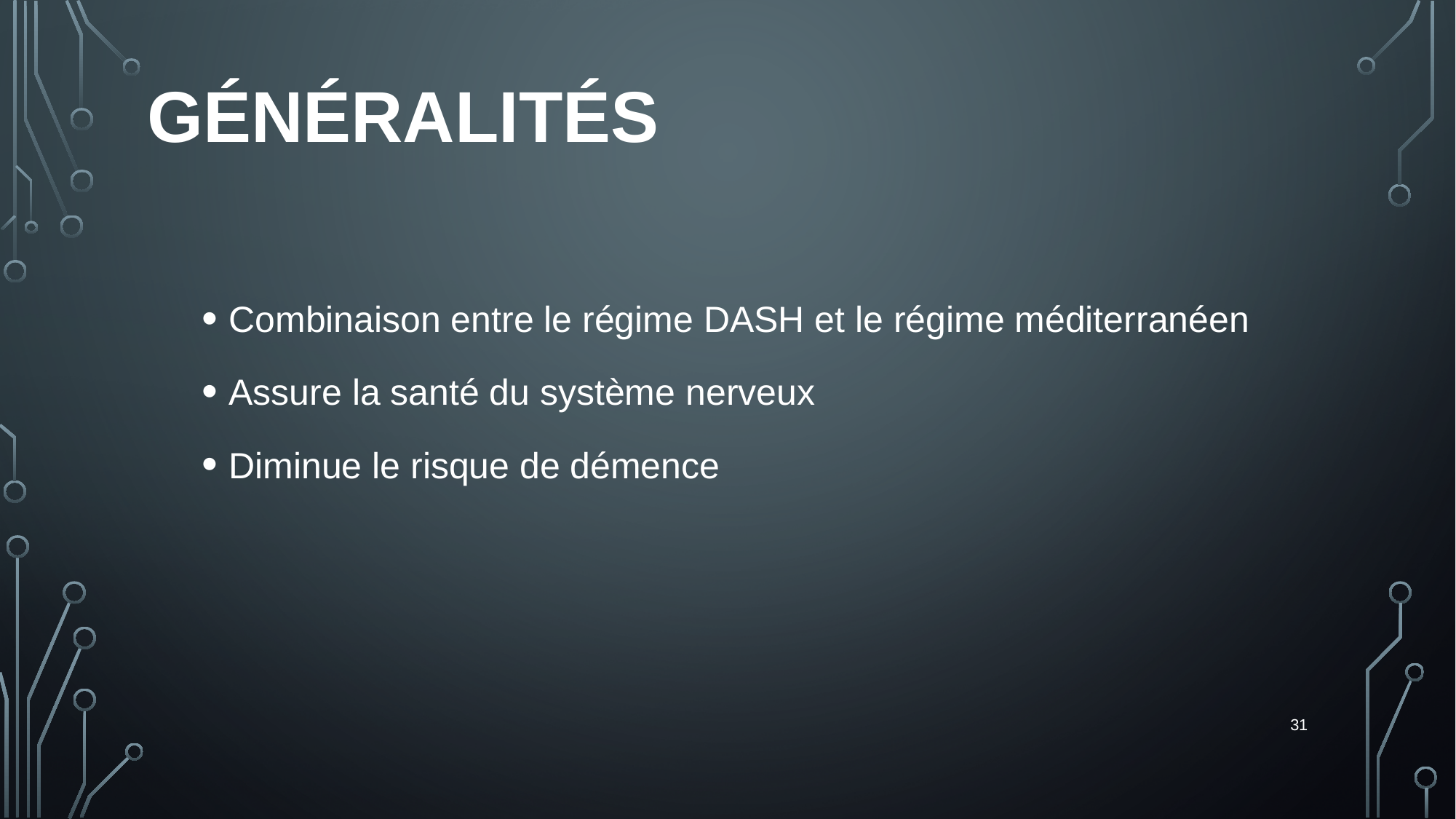

# GÉNÉRALITÉS
Combinaison entre le régime DASH et le régime méditerranéen
Assure la santé du système nerveux
Diminue le risque de démence
31